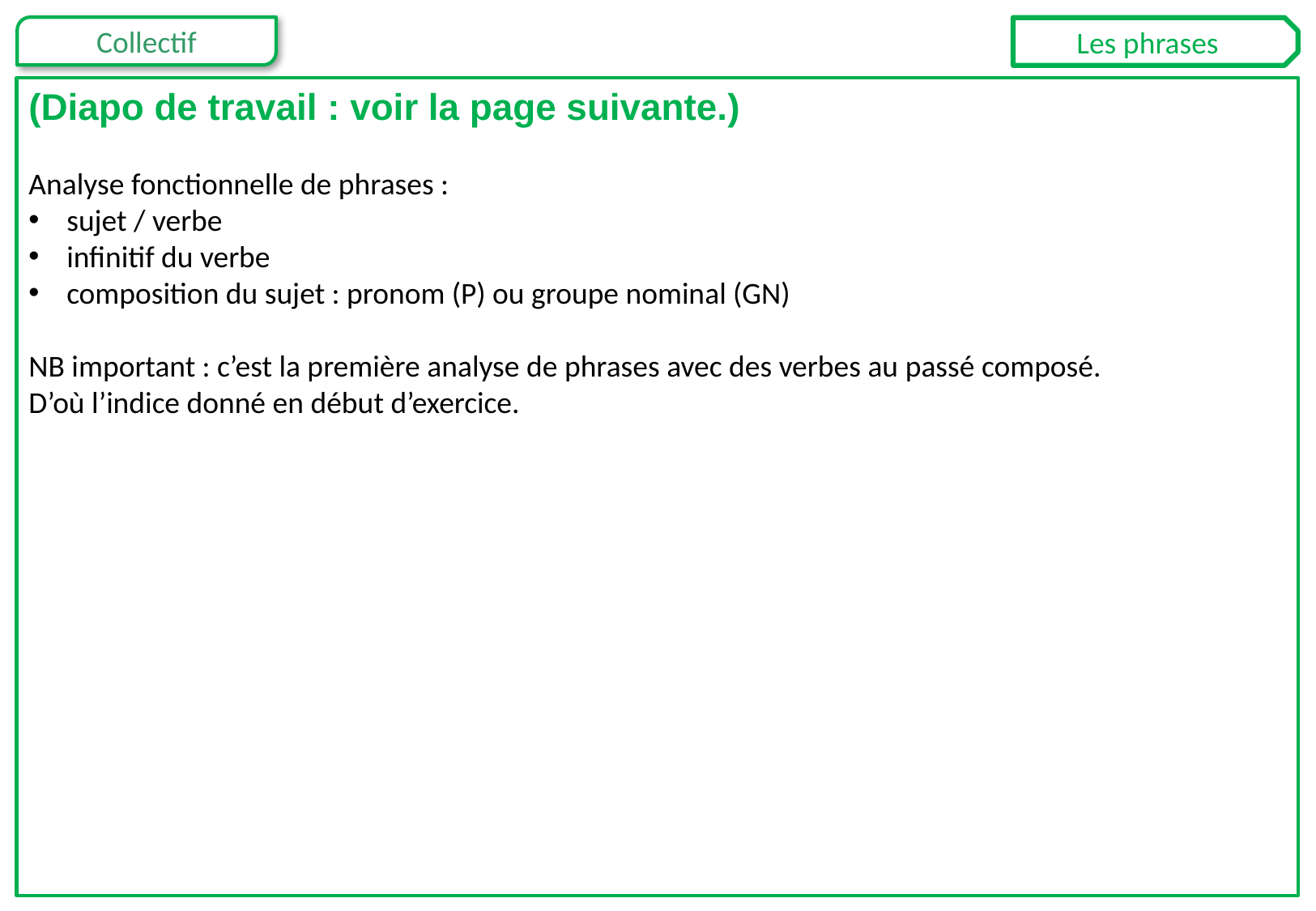

Les phrases
(Diapo de travail : voir la page suivante.)

Analyse fonctionnelle de phrases :
sujet / verbe
infinitif du verbe
composition du sujet : pronom (P) ou groupe nominal (GN)

NB important : c’est la première analyse de phrases avec des verbes au passé composé.
D’où l’indice donné en début d’exercice.